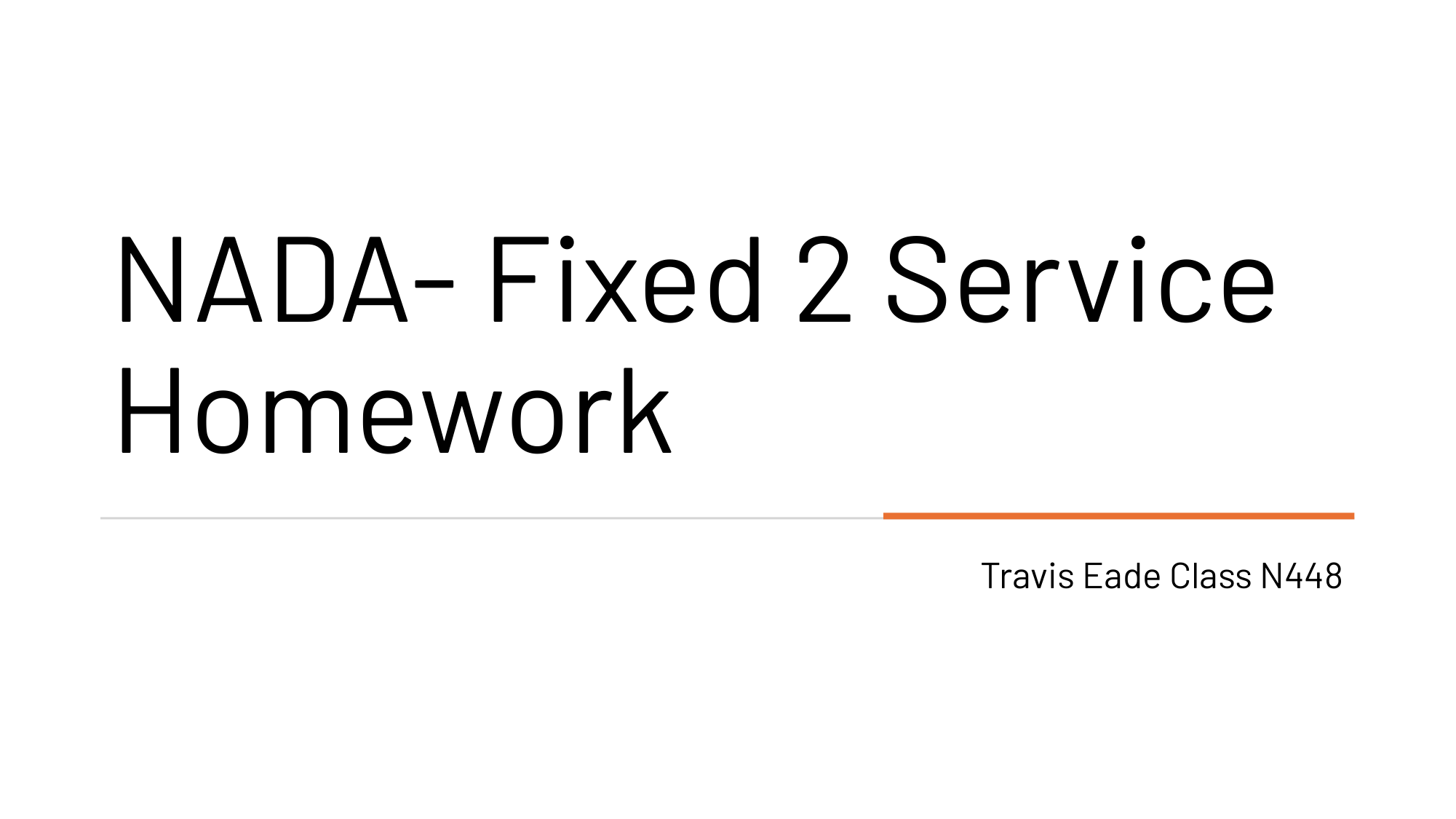

# NADA- Fixed 2 Service Homework

Travis Eade Class N448